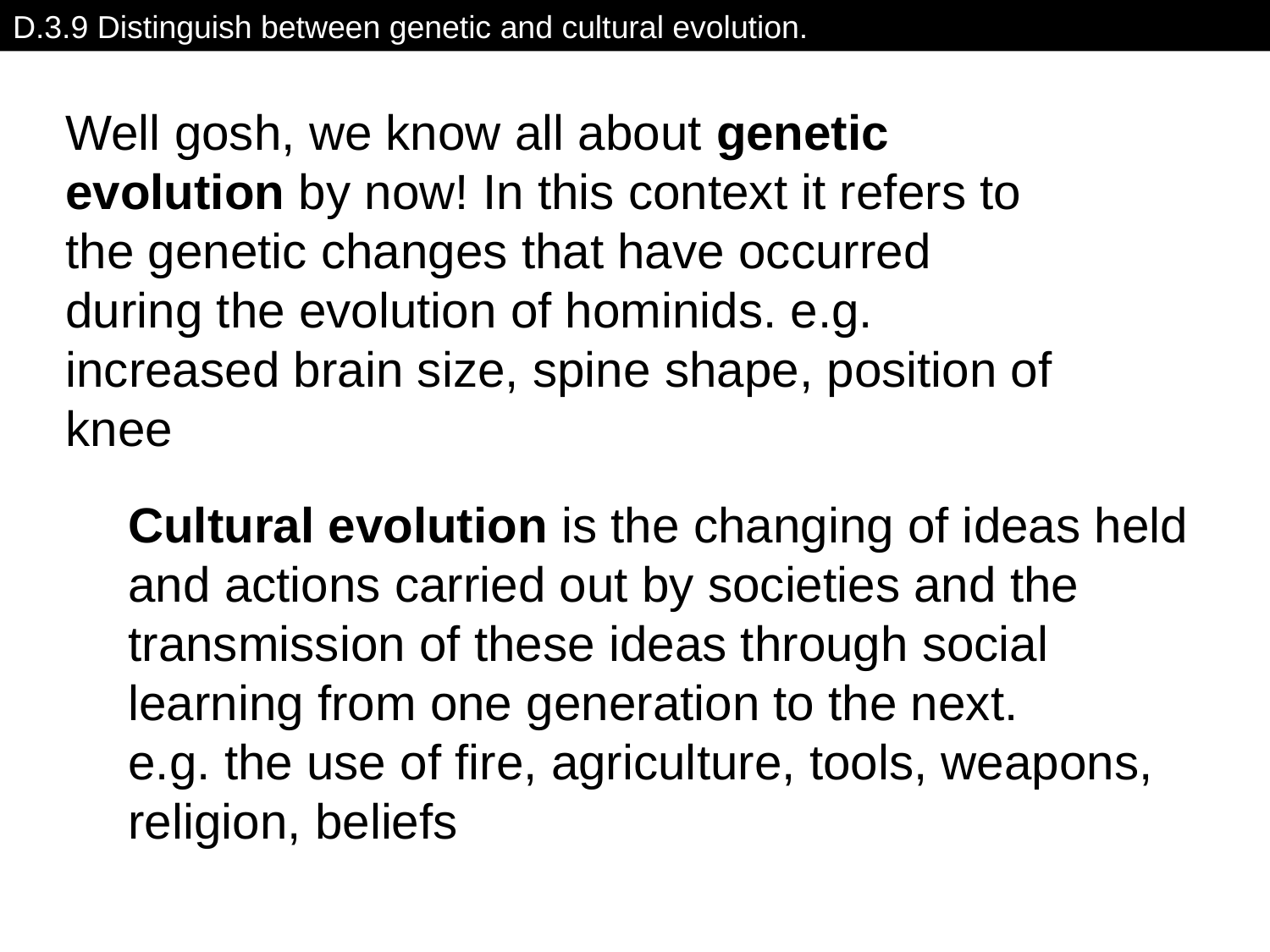

D.3.9 Distinguish between genetic and cultural evolution.
Well gosh, we know all about genetic evolution by now! In this context it refers to the genetic changes that have occurred during the evolution of hominids. e.g. increased brain size, spine shape, position of knee
Cultural evolution is the changing of ideas held and actions carried out by societies and the transmission of these ideas through social learning from one generation to the next.
e.g. the use of fire, agriculture, tools, weapons, religion, beliefs